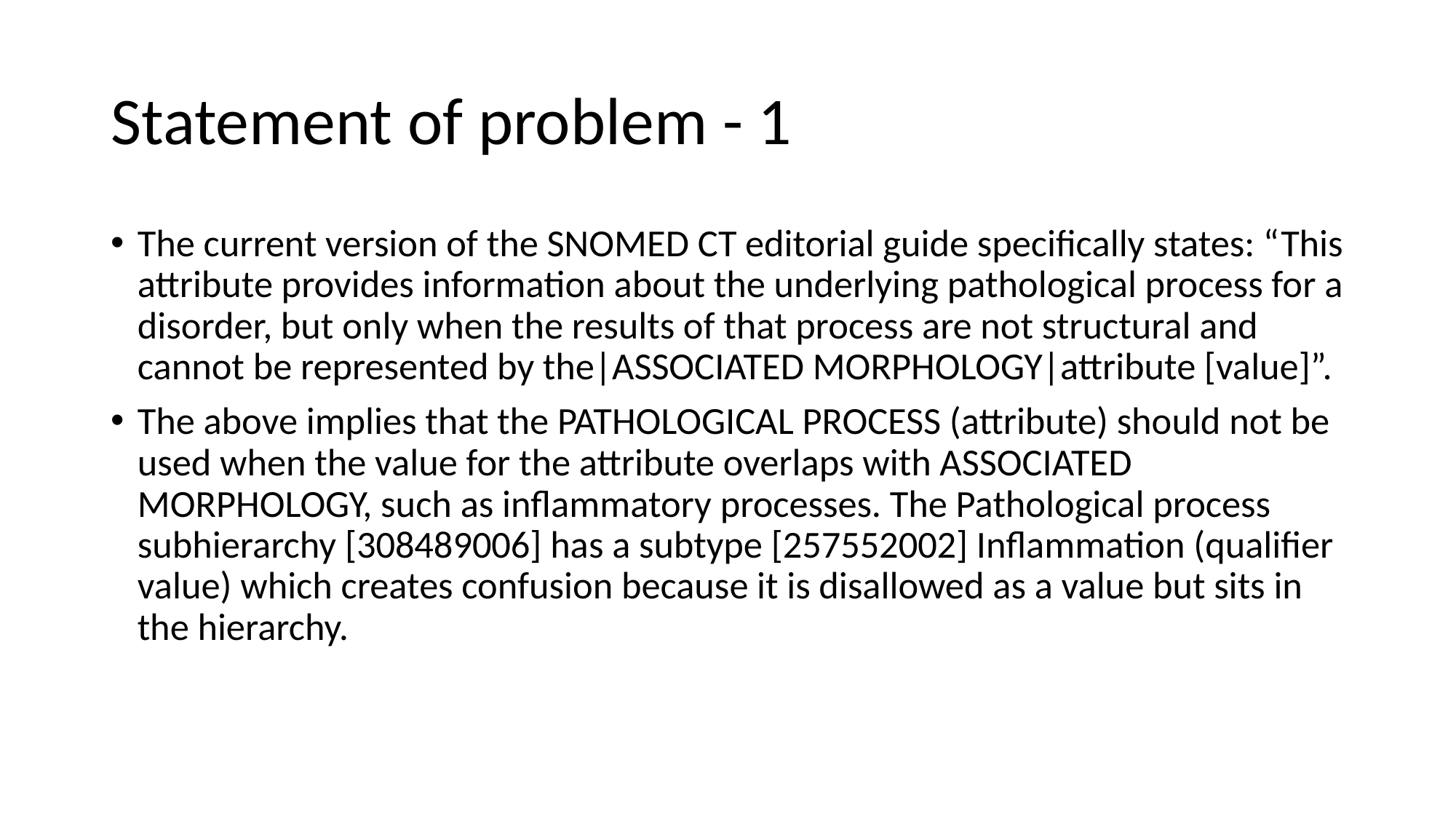

# Statement of problem - 1
The current version of the SNOMED CT editorial guide specifically states: “This attribute provides information about the underlying pathological process for a disorder, but only when the results of that process are not structural and cannot be represented by the|ASSOCIATED MORPHOLOGY|attribute [value]”.
The above implies that the PATHOLOGICAL PROCESS (attribute) should not be used when the value for the attribute overlaps with ASSOCIATED MORPHOLOGY, such as inflammatory processes. The Pathological process subhierarchy [308489006] has a subtype [257552002] Inflammation (qualifier value) which creates confusion because it is disallowed as a value but sits in the hierarchy.